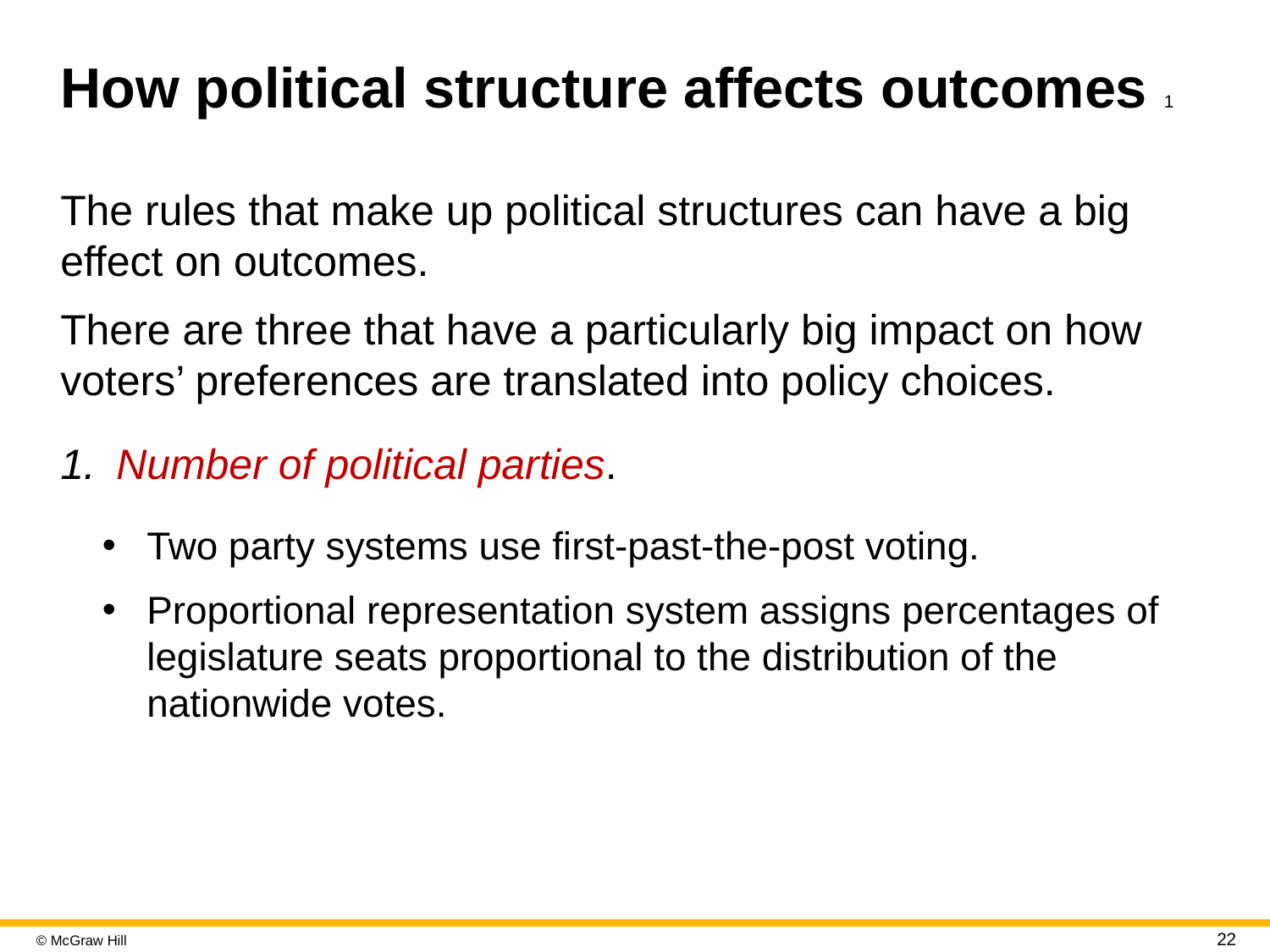

# How political structure affects outcomes 1
The rules that make up political structures can have a big effect on outcomes.
There are three that have a particularly big impact on how voters’ preferences are translated into policy choices.
Number of political parties.
Two party systems use first-past-the-post voting.
Proportional representation system assigns percentages of legislature seats proportional to the distribution of the nationwide votes.